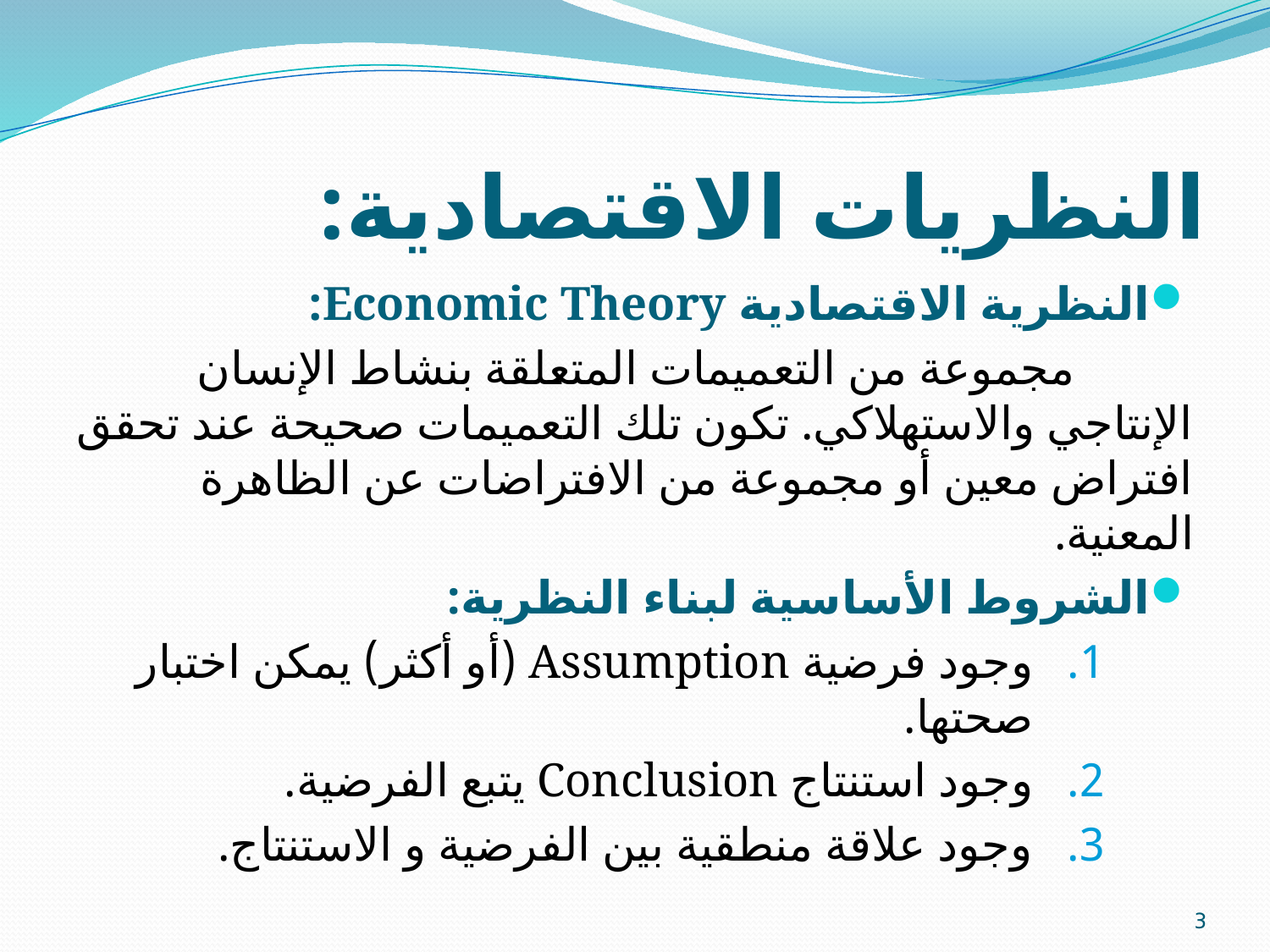

# النظريات الاقتصادية:
النظرية الاقتصادية Economic Theory:
          مجموعة من التعميمات المتعلقة بنشاط الإنسان الإنتاجي والاستهلاكي. تكون تلك التعميمات صحيحة عند تحقق افتراض معين أو مجموعة من الافتراضات عن الظاهرة المعنية.
الشروط الأساسية لبناء النظرية:
وجود فرضية Assumption (أو أكثر) يمكن اختبار صحتها.
وجود استنتاج Conclusion يتبع الفرضية.
وجود علاقة منطقية بين الفرضية و الاستنتاج.

3